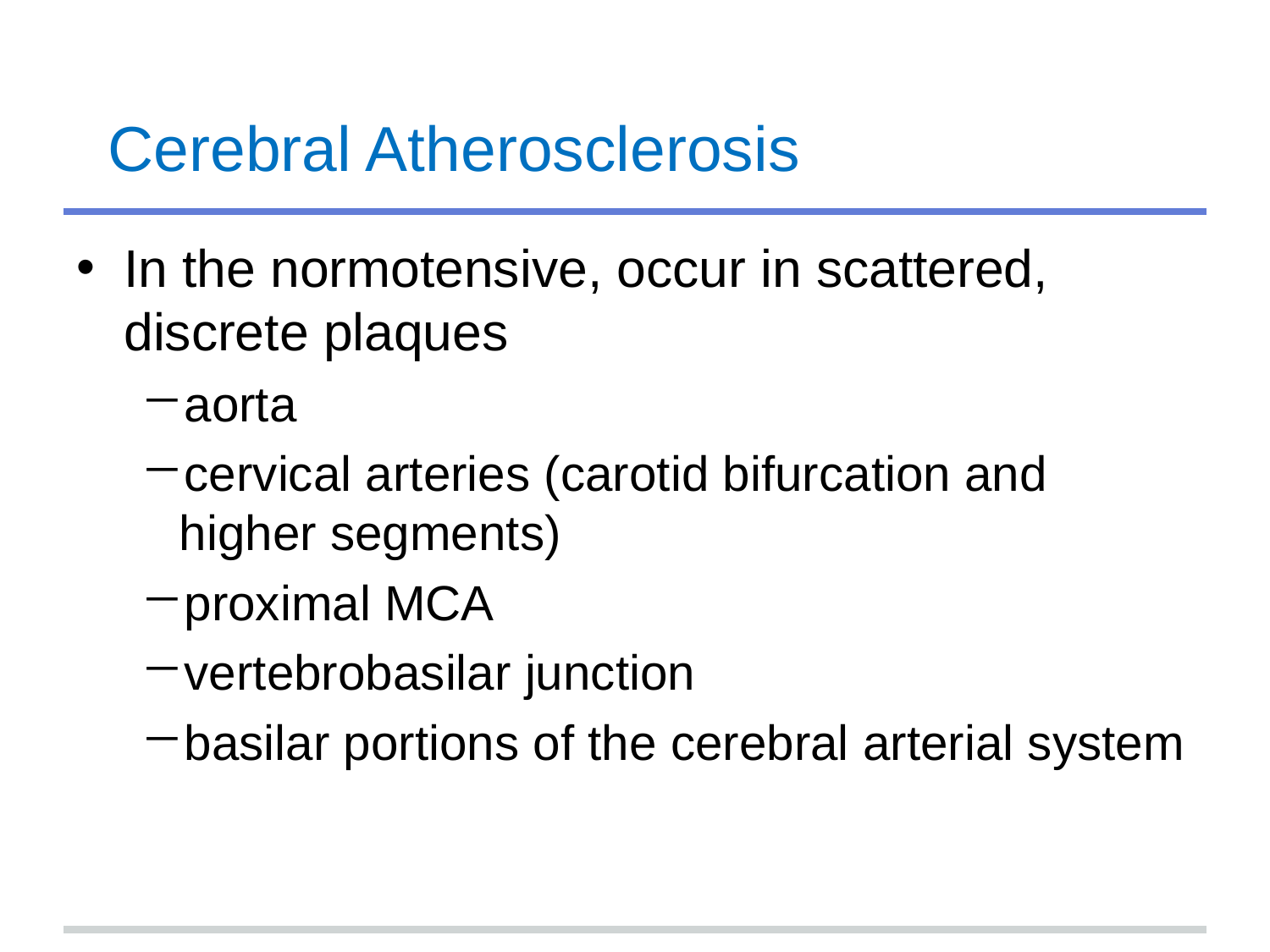

# Cerebral Atherosclerosis
In the normotensive, occur in scattered, discrete plaques
aorta
cervical arteries (carotid bifurcation and higher segments)
proximal MCA
vertebrobasilar junction
basilar portions of the cerebral arterial system